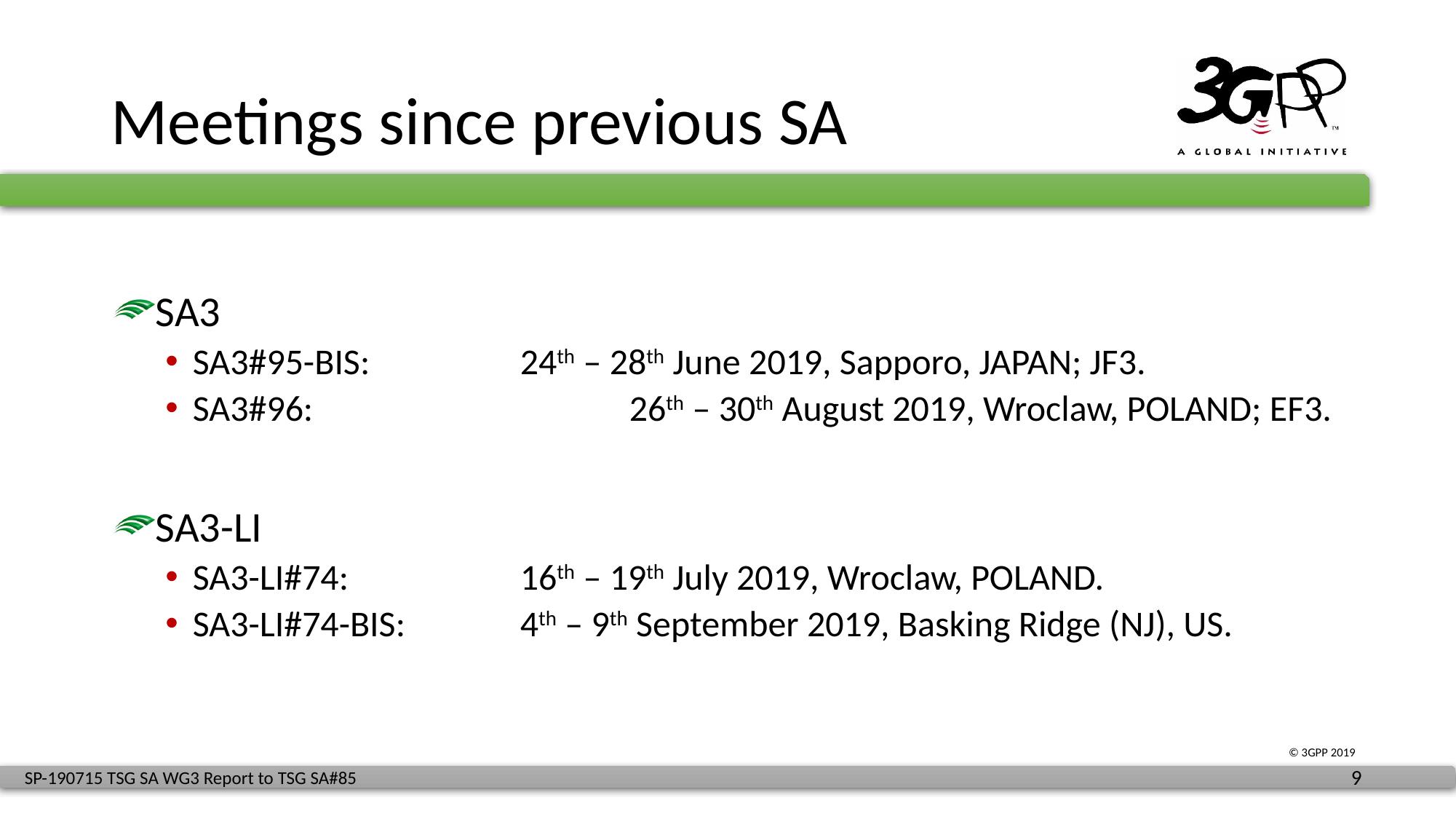

# Meetings since previous SA

SA3
SA3#95-BIS: 		24th – 28th June 2019, Sapporo, JAPAN; JF3.
SA3#96:			26th – 30th August 2019, Wroclaw, POLAND; EF3.

SA3-LI
SA3-LI#74:		16th – 19th July 2019, Wroclaw, POLAND.
SA3-LI#74-BIS:		4th – 9th September 2019, Basking Ridge (NJ), US.